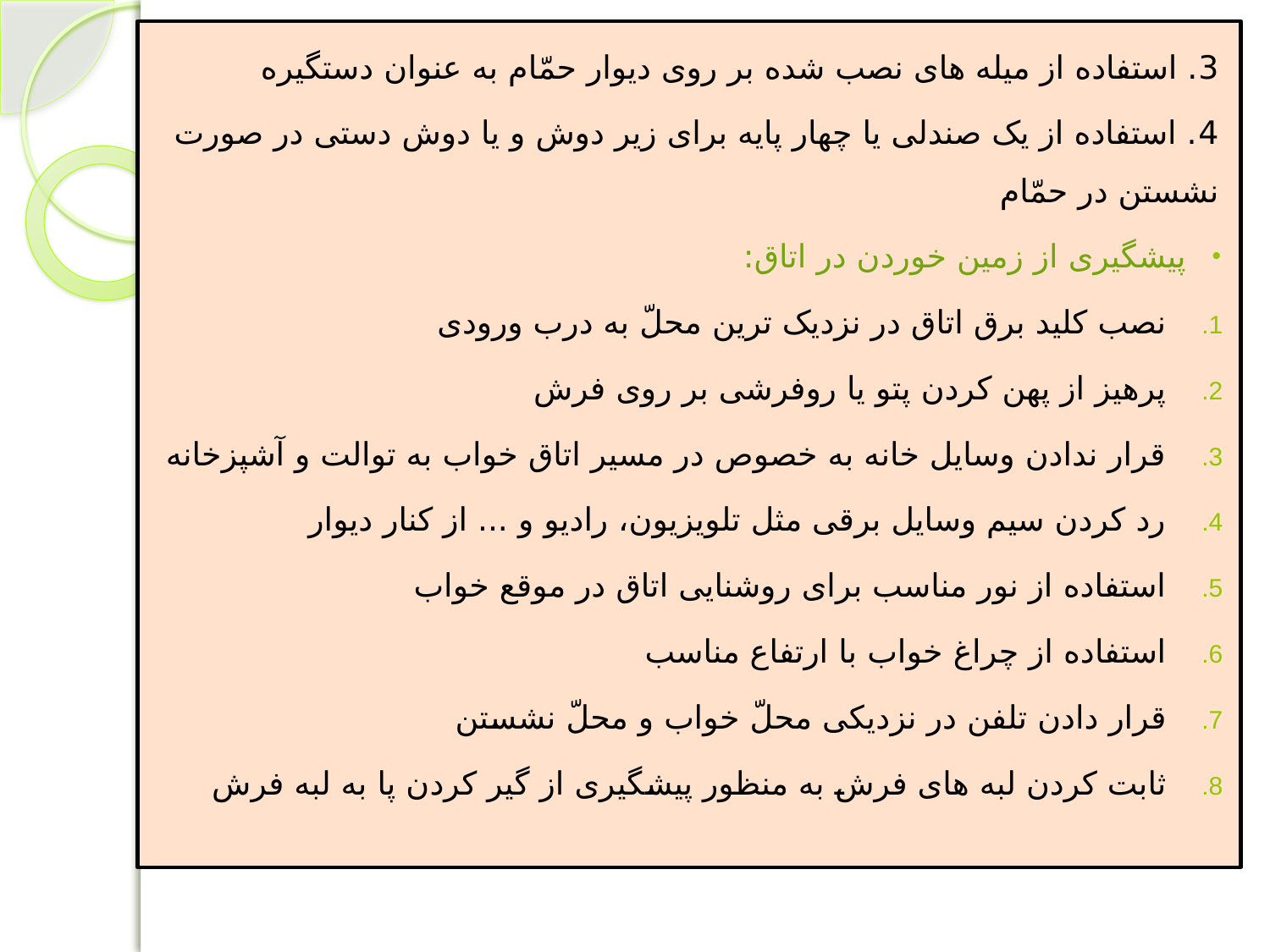

3. استفاده از میله های نصب شده بر روی دیوار حمّام به عنوان دستگیره
4. استفاده از یک صندلی یا چهار پایه برای زیر دوش و یا دوش دستی در صورت نشستن در حمّام
پیشگیری از زمین خوردن در اتاق:
نصب کلید برق اتاق در نزدیک ترین محلّ به درب ورودی
پرهیز از پهن کردن پتو یا روفرشی بر روی فرش
قرار ندادن وسایل خانه به خصوص در مسیر اتاق خواب به توالت و آشپزخانه
رد کردن سیم وسایل برقی مثل تلویزیون، رادیو و ... از کنار دیوار
استفاده از نور مناسب برای روشنایی اتاق در موقع خواب
استفاده از چراغ خواب با ارتفاع مناسب
قرار دادن تلفن در نزدیکی محلّ خواب و محلّ نشستن
ثابت کردن لبه های فرش به منظور پیشگیری از گیر کردن پا به لبه فرش